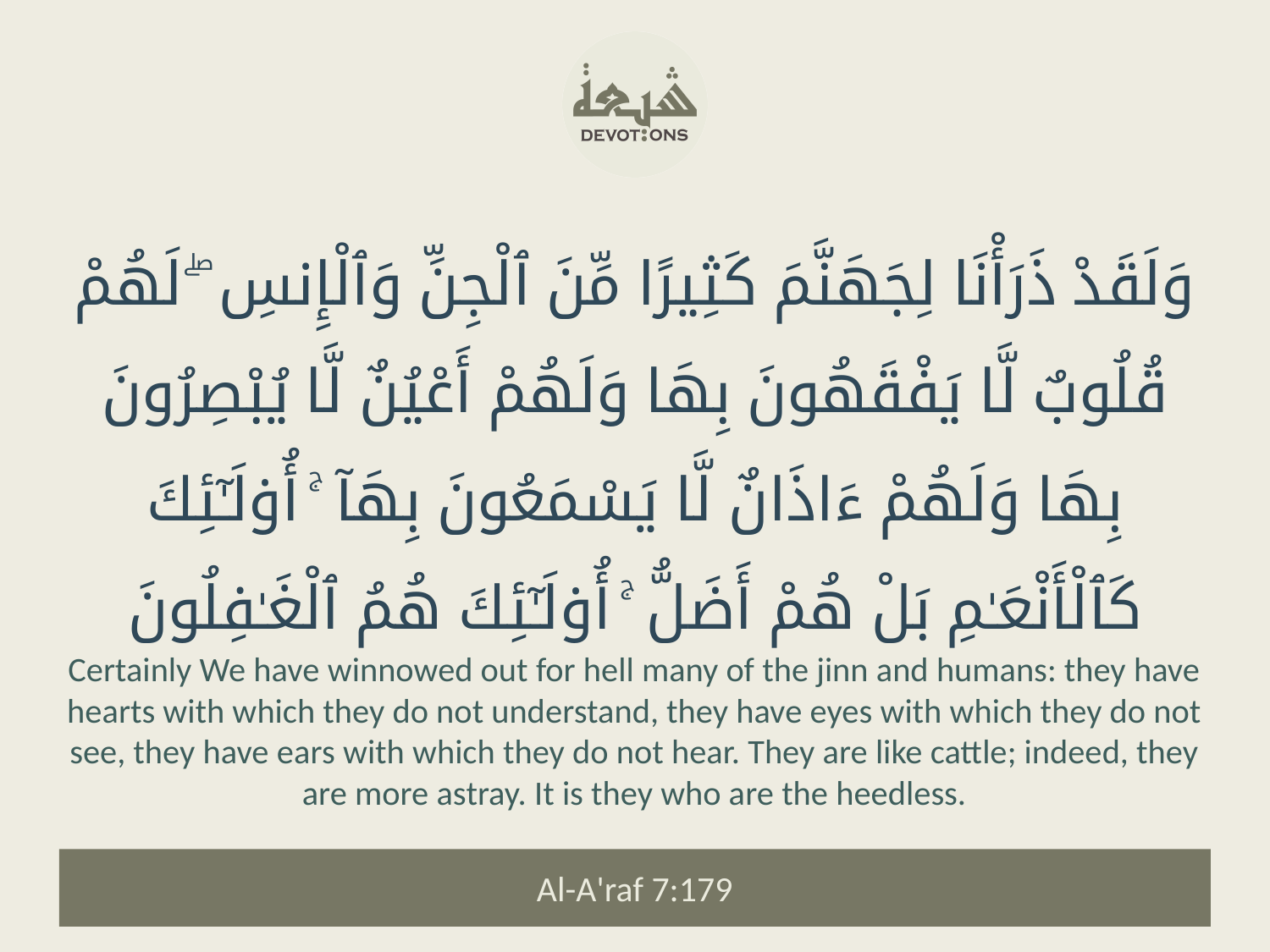

وَلَقَدْ ذَرَأْنَا لِجَهَنَّمَ كَثِيرًا مِّنَ ٱلْجِنِّ وَٱلْإِنسِ ۖ لَهُمْ قُلُوبٌ لَّا يَفْقَهُونَ بِهَا وَلَهُمْ أَعْيُنٌ لَّا يُبْصِرُونَ بِهَا وَلَهُمْ ءَاذَانٌ لَّا يَسْمَعُونَ بِهَآ ۚ أُو۟لَـٰٓئِكَ كَٱلْأَنْعَـٰمِ بَلْ هُمْ أَضَلُّ ۚ أُو۟لَـٰٓئِكَ هُمُ ٱلْغَـٰفِلُونَ
Certainly We have winnowed out for hell many of the jinn and humans: they have hearts with which they do not understand, they have eyes with which they do not see, they have ears with which they do not hear. They are like cattle; indeed, they are more astray. It is they who are the heedless.
Al-A'raf 7:179